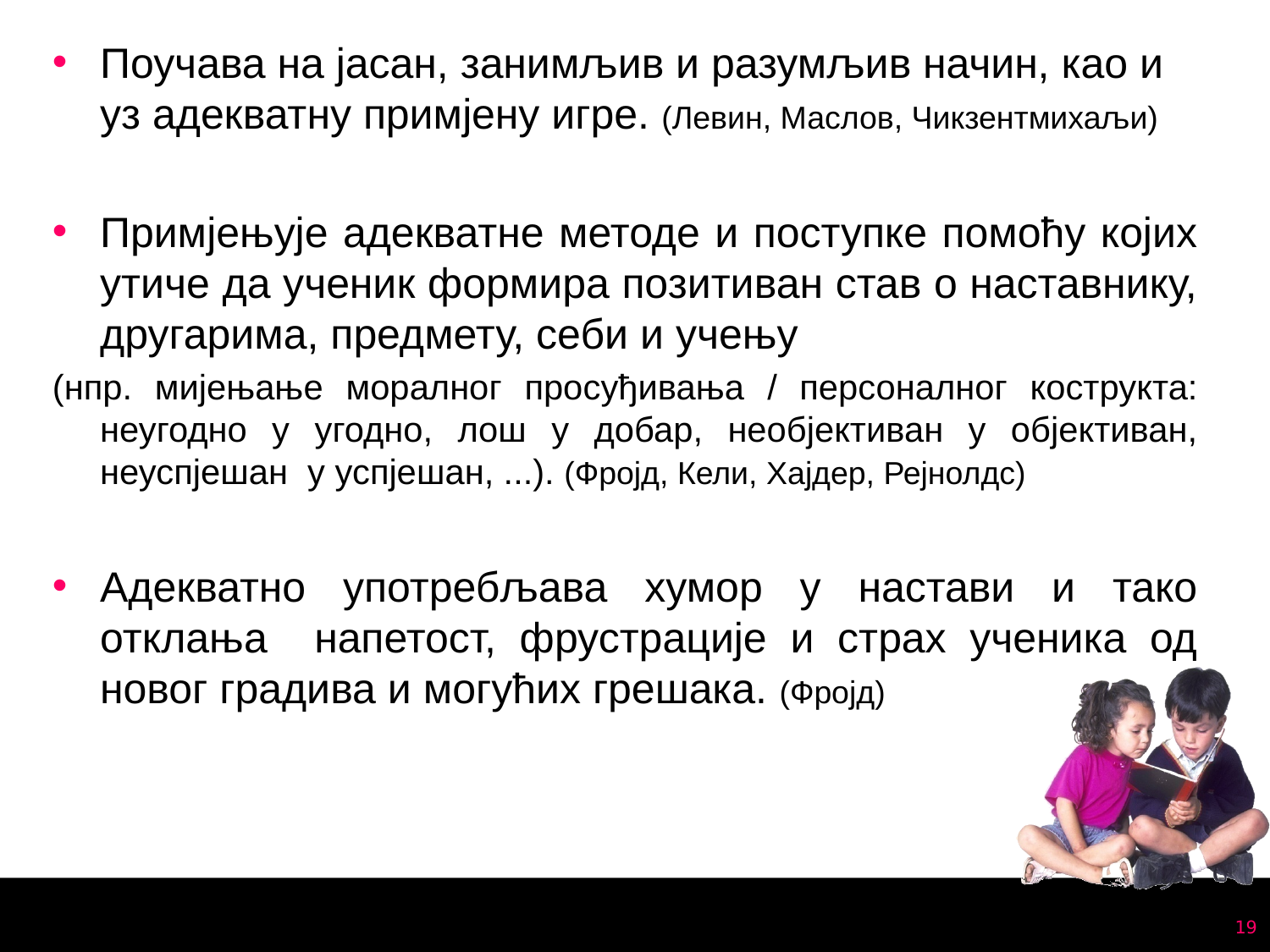

Поучава на јасан, занимљив и разумљив начин, као и уз адекватну примјену игре. (Левин, Маслов, Чикзентмихаљи)

Примјењује адекватне методе и поступке помоћу којих утиче да ученик формира позитиван став о наставнику, другарима, предмету, себи и учењу
(нпр. мијењање моралног просуђивања / персоналног кострукта: неугодно у угодно, лош у добар, необјективан у објективан, неуспјешан  у успјешан, ...). (Фројд, Кели, Хајдер, Рејнолдс)

Адекватно употребљава хумор у настави и тако отклања  напетост, фрустрације и страх ученика од новог градива и могућих грешака. (Фројд)

19